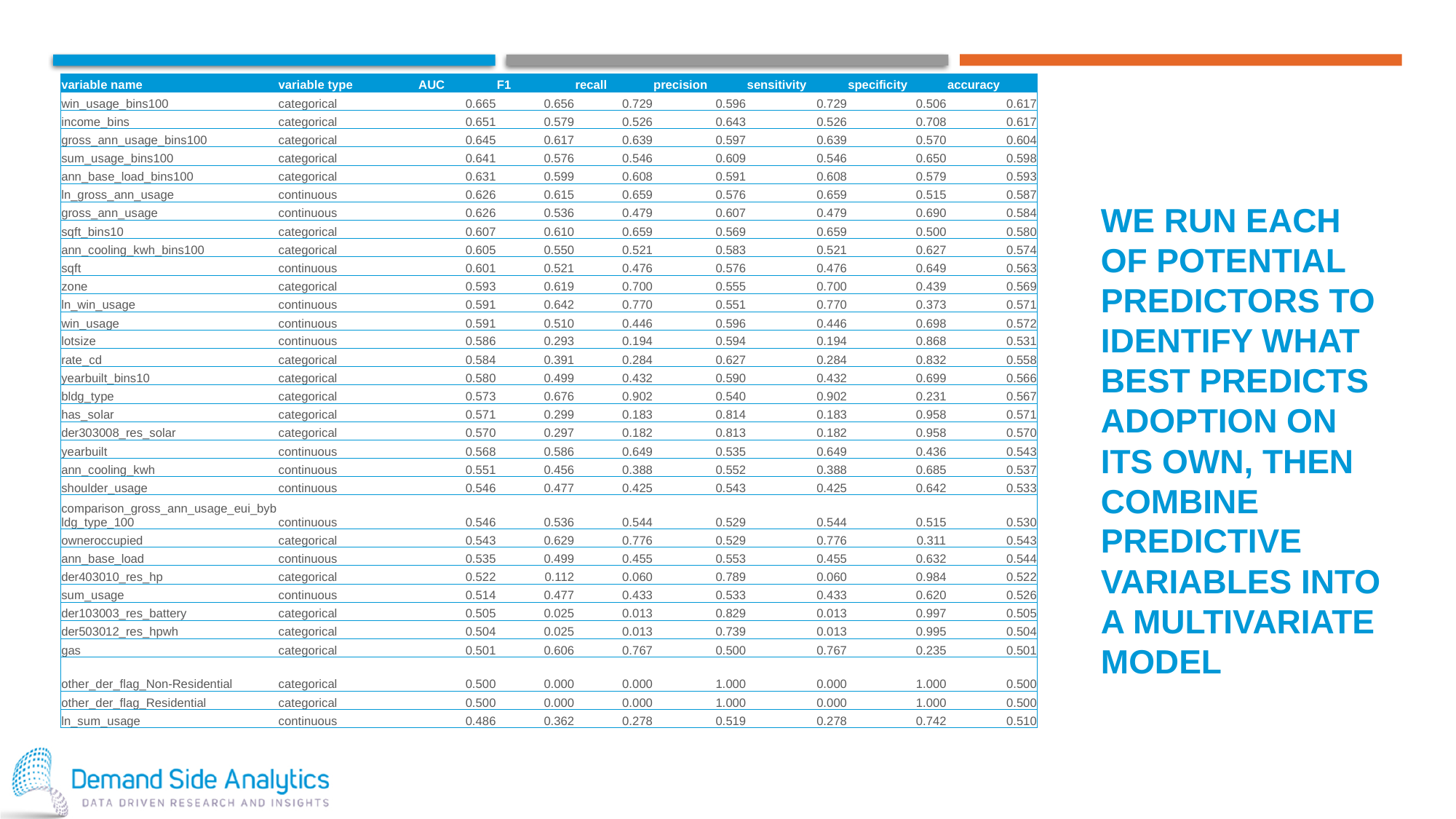

| variable name | variable type | AUC | F1 | recall | precision | sensitivity | specificity | accuracy |
| --- | --- | --- | --- | --- | --- | --- | --- | --- |
| win\_usage\_bins100 | categorical | 0.665 | 0.656 | 0.729 | 0.596 | 0.729 | 0.506 | 0.617 |
| income\_bins | categorical | 0.651 | 0.579 | 0.526 | 0.643 | 0.526 | 0.708 | 0.617 |
| gross\_ann\_usage\_bins100 | categorical | 0.645 | 0.617 | 0.639 | 0.597 | 0.639 | 0.570 | 0.604 |
| sum\_usage\_bins100 | categorical | 0.641 | 0.576 | 0.546 | 0.609 | 0.546 | 0.650 | 0.598 |
| ann\_base\_load\_bins100 | categorical | 0.631 | 0.599 | 0.608 | 0.591 | 0.608 | 0.579 | 0.593 |
| ln\_gross\_ann\_usage | continuous | 0.626 | 0.615 | 0.659 | 0.576 | 0.659 | 0.515 | 0.587 |
| gross\_ann\_usage | continuous | 0.626 | 0.536 | 0.479 | 0.607 | 0.479 | 0.690 | 0.584 |
| sqft\_bins10 | categorical | 0.607 | 0.610 | 0.659 | 0.569 | 0.659 | 0.500 | 0.580 |
| ann\_cooling\_kwh\_bins100 | categorical | 0.605 | 0.550 | 0.521 | 0.583 | 0.521 | 0.627 | 0.574 |
| sqft | continuous | 0.601 | 0.521 | 0.476 | 0.576 | 0.476 | 0.649 | 0.563 |
| zone | categorical | 0.593 | 0.619 | 0.700 | 0.555 | 0.700 | 0.439 | 0.569 |
| ln\_win\_usage | continuous | 0.591 | 0.642 | 0.770 | 0.551 | 0.770 | 0.373 | 0.571 |
| win\_usage | continuous | 0.591 | 0.510 | 0.446 | 0.596 | 0.446 | 0.698 | 0.572 |
| lotsize | continuous | 0.586 | 0.293 | 0.194 | 0.594 | 0.194 | 0.868 | 0.531 |
| rate\_cd | categorical | 0.584 | 0.391 | 0.284 | 0.627 | 0.284 | 0.832 | 0.558 |
| yearbuilt\_bins10 | categorical | 0.580 | 0.499 | 0.432 | 0.590 | 0.432 | 0.699 | 0.566 |
| bldg\_type | categorical | 0.573 | 0.676 | 0.902 | 0.540 | 0.902 | 0.231 | 0.567 |
| has\_solar | categorical | 0.571 | 0.299 | 0.183 | 0.814 | 0.183 | 0.958 | 0.571 |
| der303008\_res\_solar | categorical | 0.570 | 0.297 | 0.182 | 0.813 | 0.182 | 0.958 | 0.570 |
| yearbuilt | continuous | 0.568 | 0.586 | 0.649 | 0.535 | 0.649 | 0.436 | 0.543 |
| ann\_cooling\_kwh | continuous | 0.551 | 0.456 | 0.388 | 0.552 | 0.388 | 0.685 | 0.537 |
| shoulder\_usage | continuous | 0.546 | 0.477 | 0.425 | 0.543 | 0.425 | 0.642 | 0.533 |
| comparison\_gross\_ann\_usage\_eui\_bybldg\_type\_100 | continuous | 0.546 | 0.536 | 0.544 | 0.529 | 0.544 | 0.515 | 0.530 |
| owneroccupied | categorical | 0.543 | 0.629 | 0.776 | 0.529 | 0.776 | 0.311 | 0.543 |
| ann\_base\_load | continuous | 0.535 | 0.499 | 0.455 | 0.553 | 0.455 | 0.632 | 0.544 |
| der403010\_res\_hp | categorical | 0.522 | 0.112 | 0.060 | 0.789 | 0.060 | 0.984 | 0.522 |
| sum\_usage | continuous | 0.514 | 0.477 | 0.433 | 0.533 | 0.433 | 0.620 | 0.526 |
| der103003\_res\_battery | categorical | 0.505 | 0.025 | 0.013 | 0.829 | 0.013 | 0.997 | 0.505 |
| der503012\_res\_hpwh | categorical | 0.504 | 0.025 | 0.013 | 0.739 | 0.013 | 0.995 | 0.504 |
| gas | categorical | 0.501 | 0.606 | 0.767 | 0.500 | 0.767 | 0.235 | 0.501 |
| other\_der\_flag\_Non-Residential | categorical | 0.500 | 0.000 | 0.000 | 1.000 | 0.000 | 1.000 | 0.500 |
| other\_der\_flag\_Residential | categorical | 0.500 | 0.000 | 0.000 | 1.000 | 0.000 | 1.000 | 0.500 |
| ln\_sum\_usage | continuous | 0.486 | 0.362 | 0.278 | 0.519 | 0.278 | 0.742 | 0.510 |
# We run each of potential predictors to identify what best predicts adoption on its own, then combine predictive variables into a multivariate model